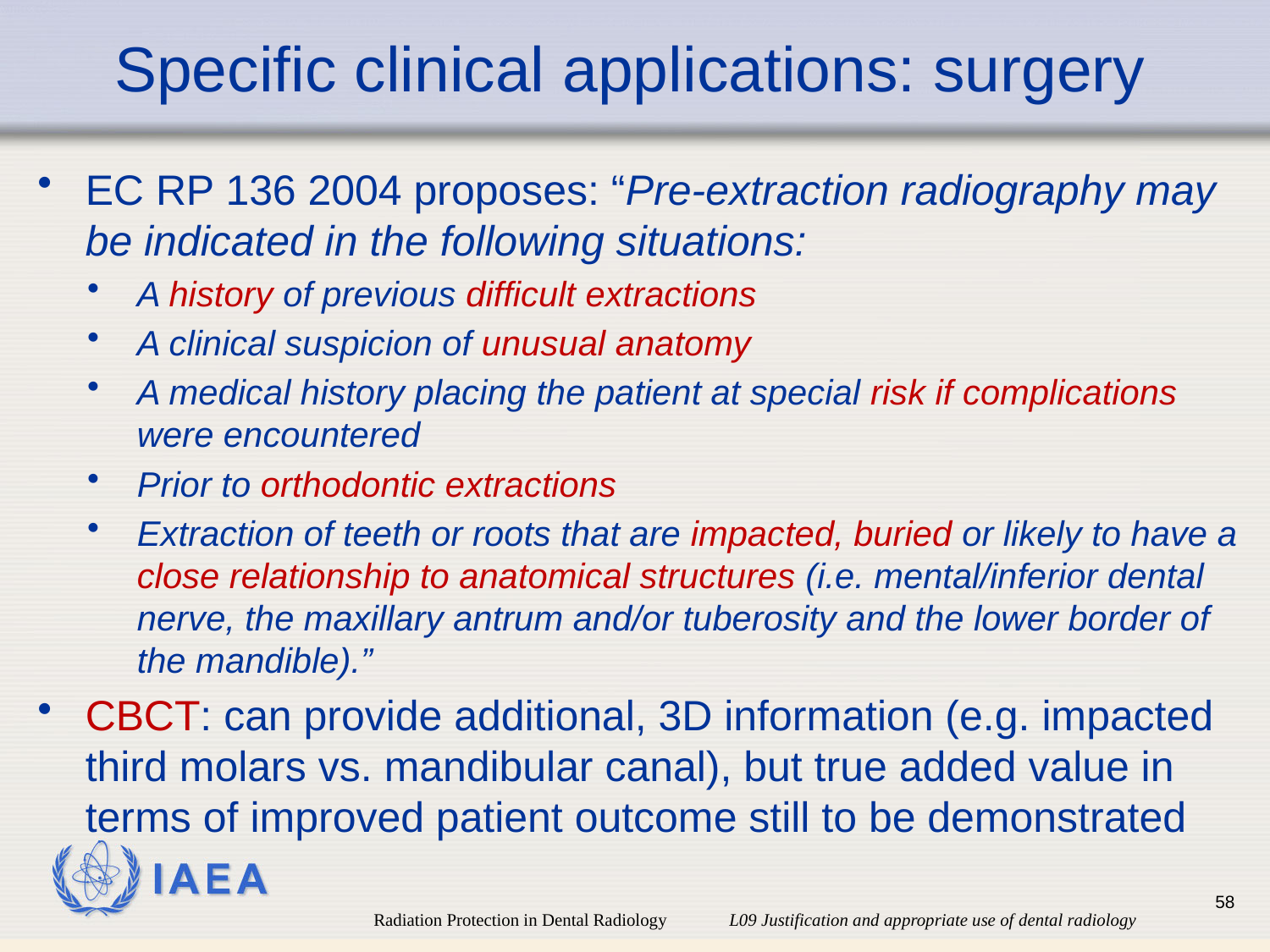

# Specific clinical applications: surgery
EC RP 136 2004 proposes: “Pre-extraction radiography may be indicated in the following situations:
A history of previous difficult extractions
A clinical suspicion of unusual anatomy
A medical history placing the patient at special risk if complications were encountered
Prior to orthodontic extractions
Extraction of teeth or roots that are impacted, buried or likely to have a close relationship to anatomical structures (i.e. mental/inferior dental nerve, the maxillary antrum and/or tuberosity and the lower border of the mandible).”
CBCT: can provide additional, 3D information (e.g. impacted third molars vs. mandibular canal), but true added value in terms of improved patient outcome still to be demonstrated

58
Radiation Protection in Dental Radiology              L09 Justification and appropriate use of dental radiology